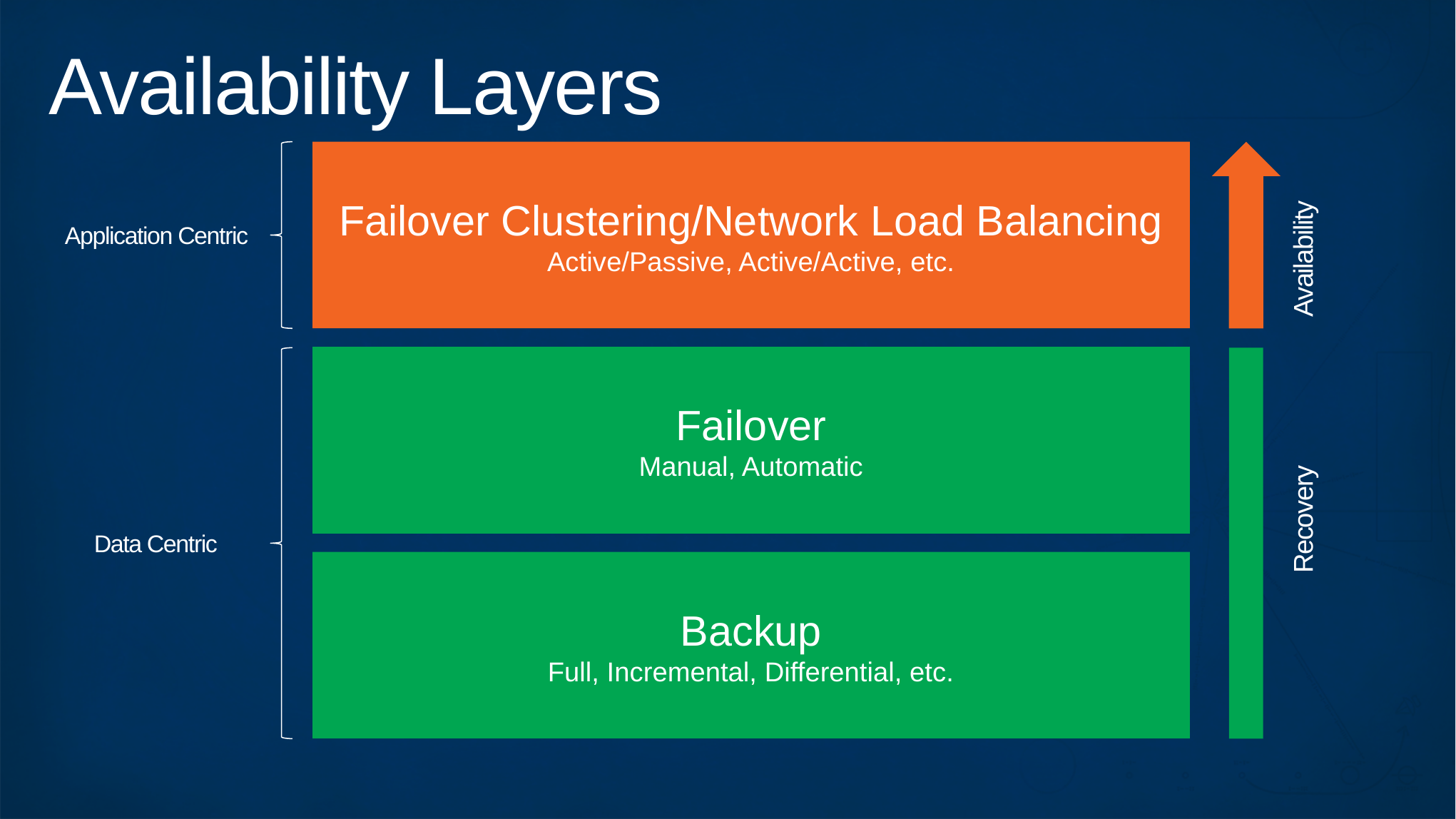

# Availability Layers
Failover Clustering/Network Load Balancing
Active/Passive, Active/Active, etc.

Application Centric
Availability
Failover
Manual, Automatic

Recovery
Data Centric
Backup
Full, Incremental, Differential, etc.